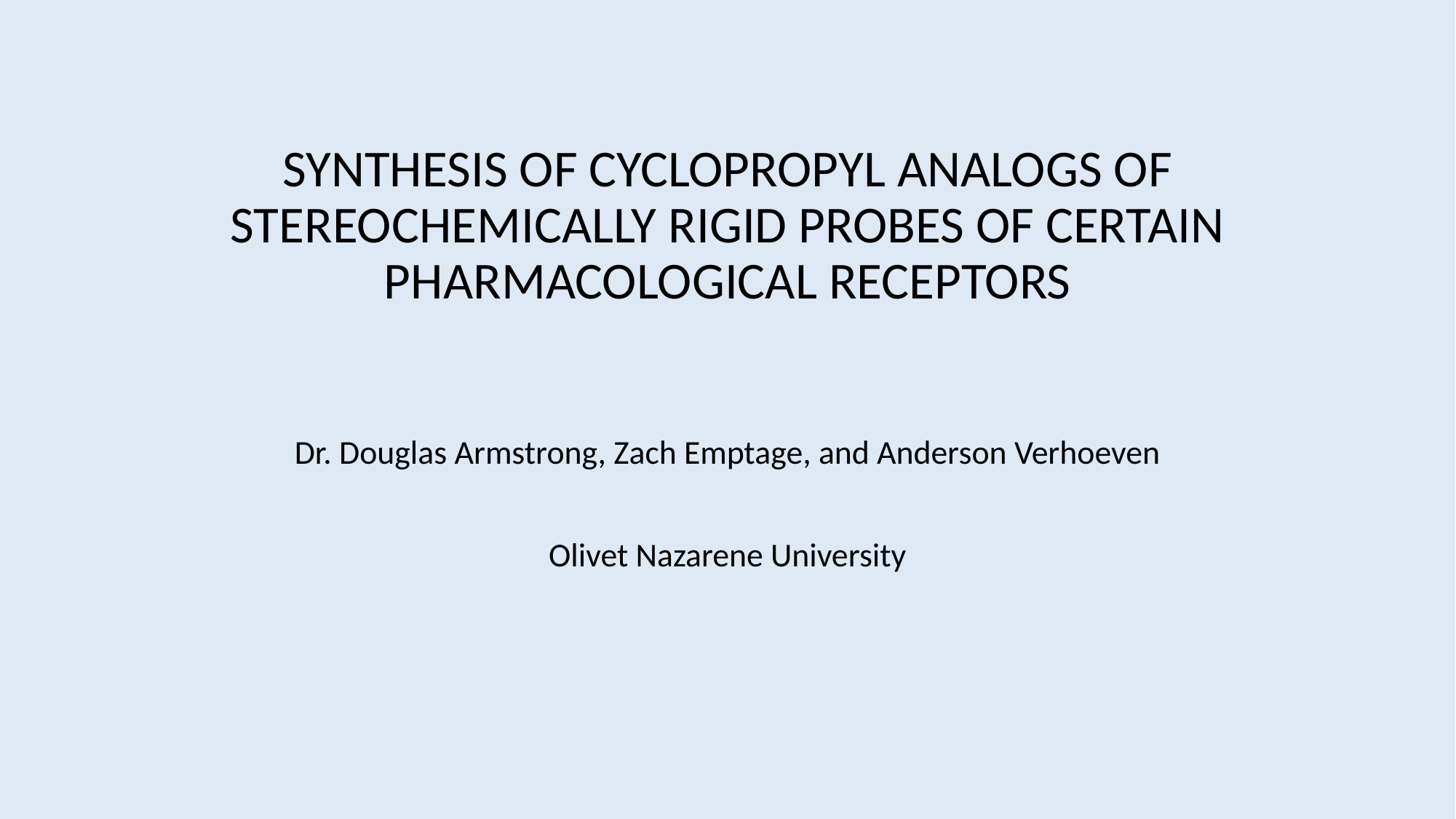

# SYNTHESIS OF CYCLOPROPYL ANALOGS OF STEREOCHEMICALLY RIGID PROBES OF CERTAIN PHARMACOLOGICAL RECEPTORS
Dr. Douglas Armstrong, Zach Emptage, and Anderson Verhoeven

Olivet Nazarene University